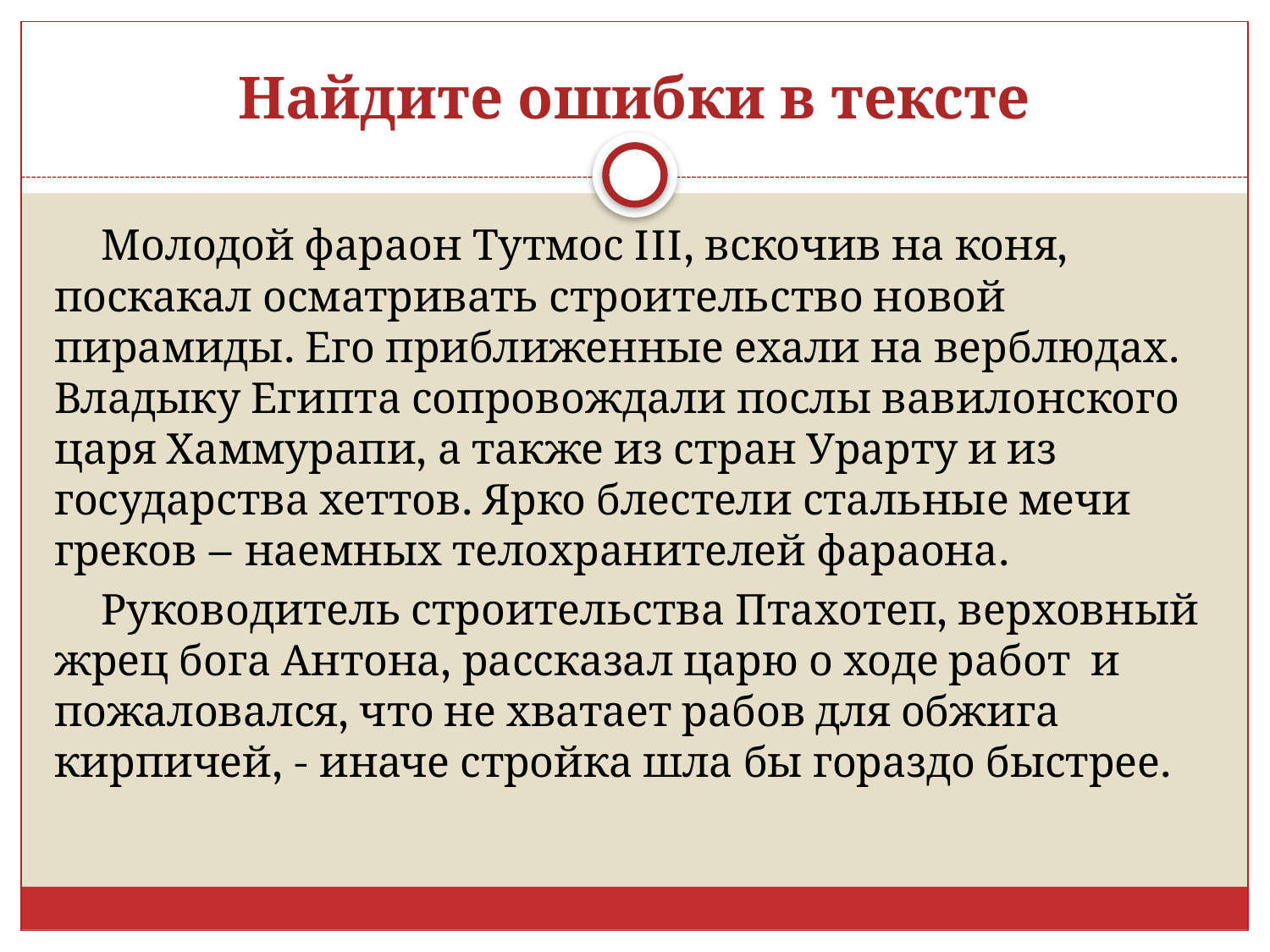

# Найдите ошибки в тексте
Молодой фараон Тутмос III, вскочив на коня, поскакал осматривать строительство новой пирамиды. Его приближенные ехали на верблюдах. Владыку Египта сопровождали послы вавилонского царя Хаммурапи, а также из стран Урарту и из государства хеттов. Ярко блестели стальные мечи греков – наемных телохранителей фараона.
Руководитель строительства Птахотеп, верховный жрец бога Антона, рассказал царю о ходе работ  и пожаловался, что не хватает рабов для обжига кирпичей, - иначе стройка шла бы гораздо быстрее.